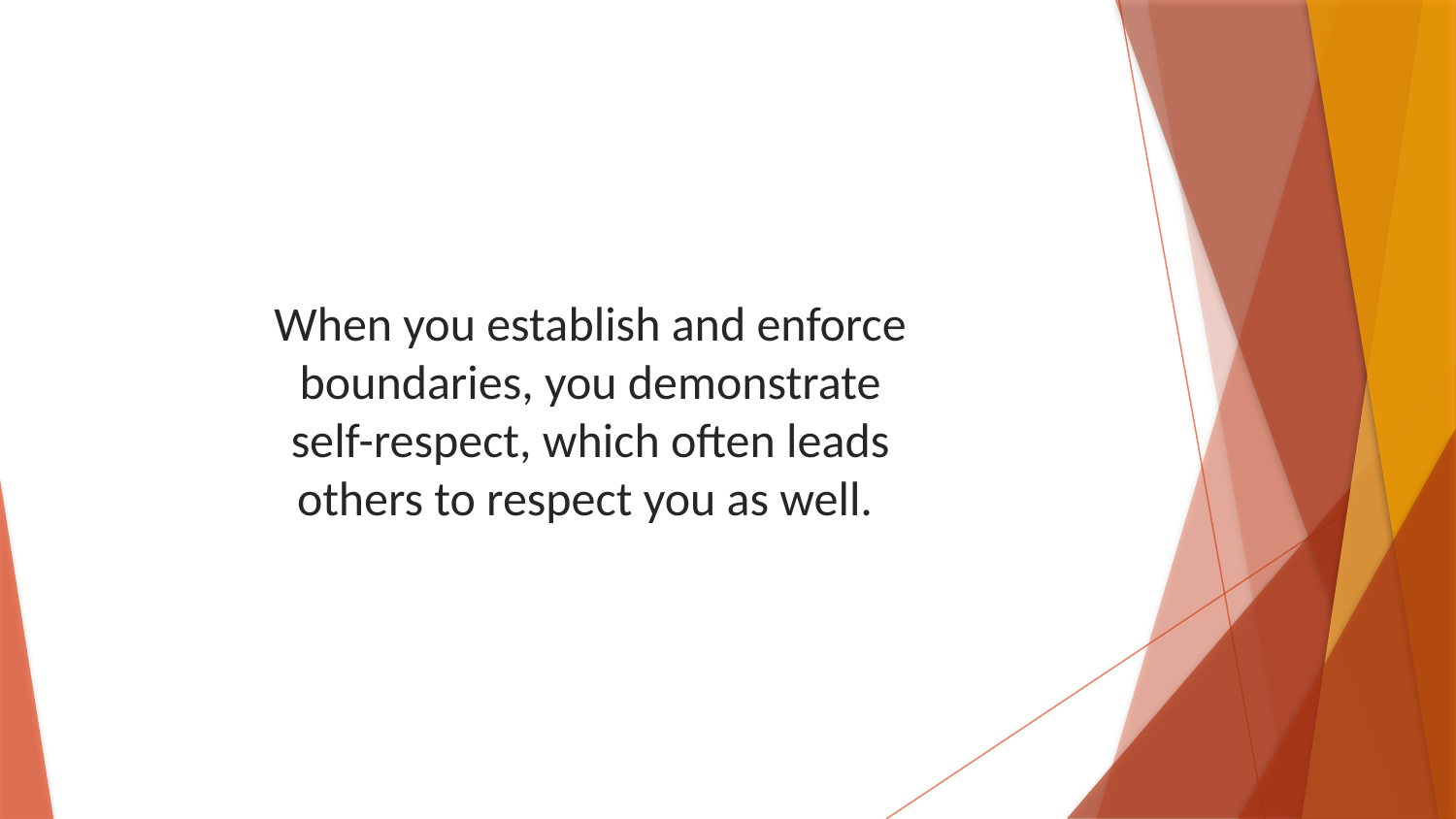

When you establish and enforce boundaries, you demonstrate self-respect, which often leads others to respect you as well.